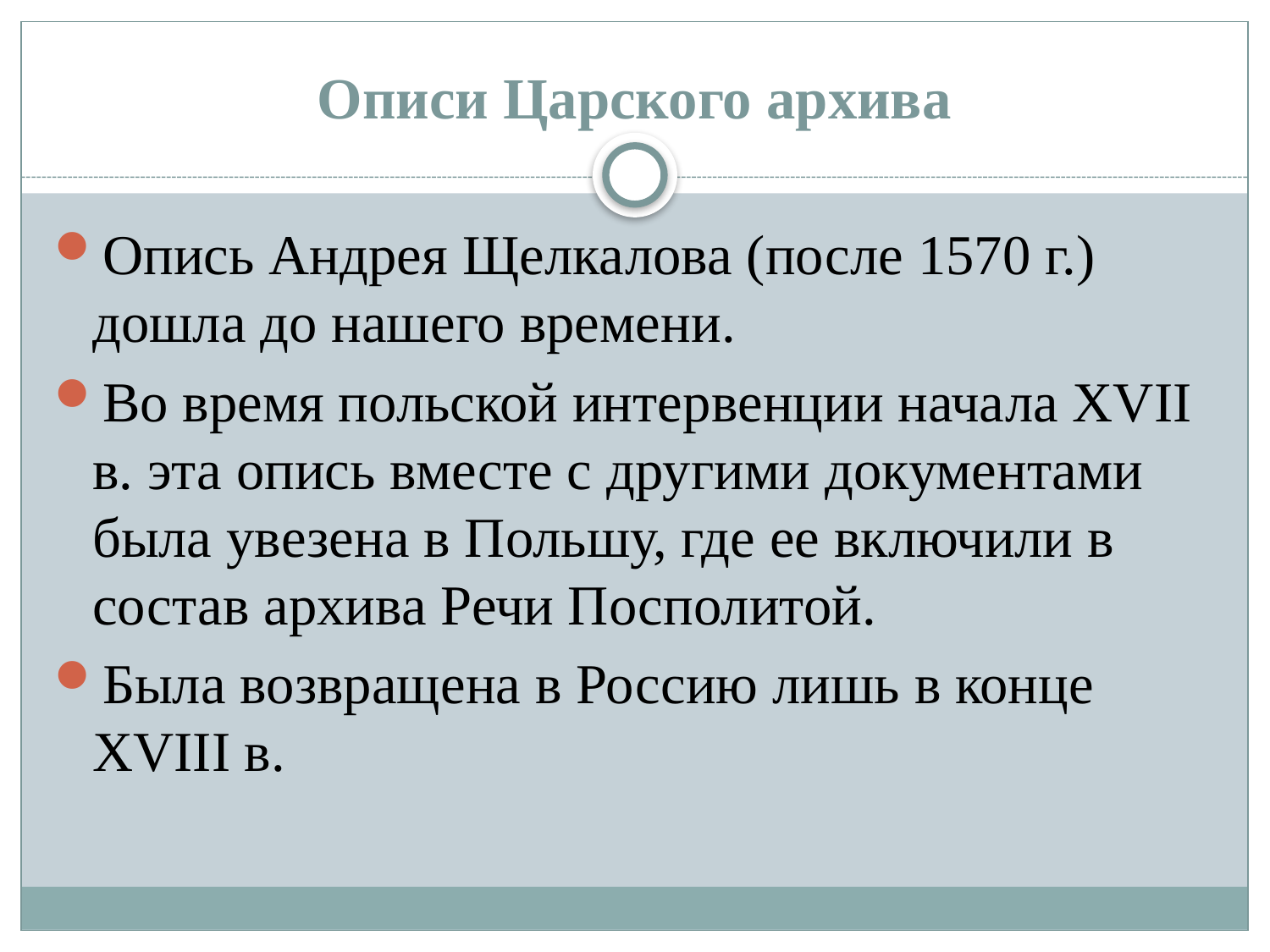

# Описи Царского архива
Опись Андрея Щелкалова (после 1570 г.) дошла до нашего времени.
Во время польской интервенции начала XVII в. эта опись вместе с другими документами была увезена в Польшу, где ее включили в состав архива Речи Посполитой.
Была возвращена в Россию лишь в конце XVIII в.